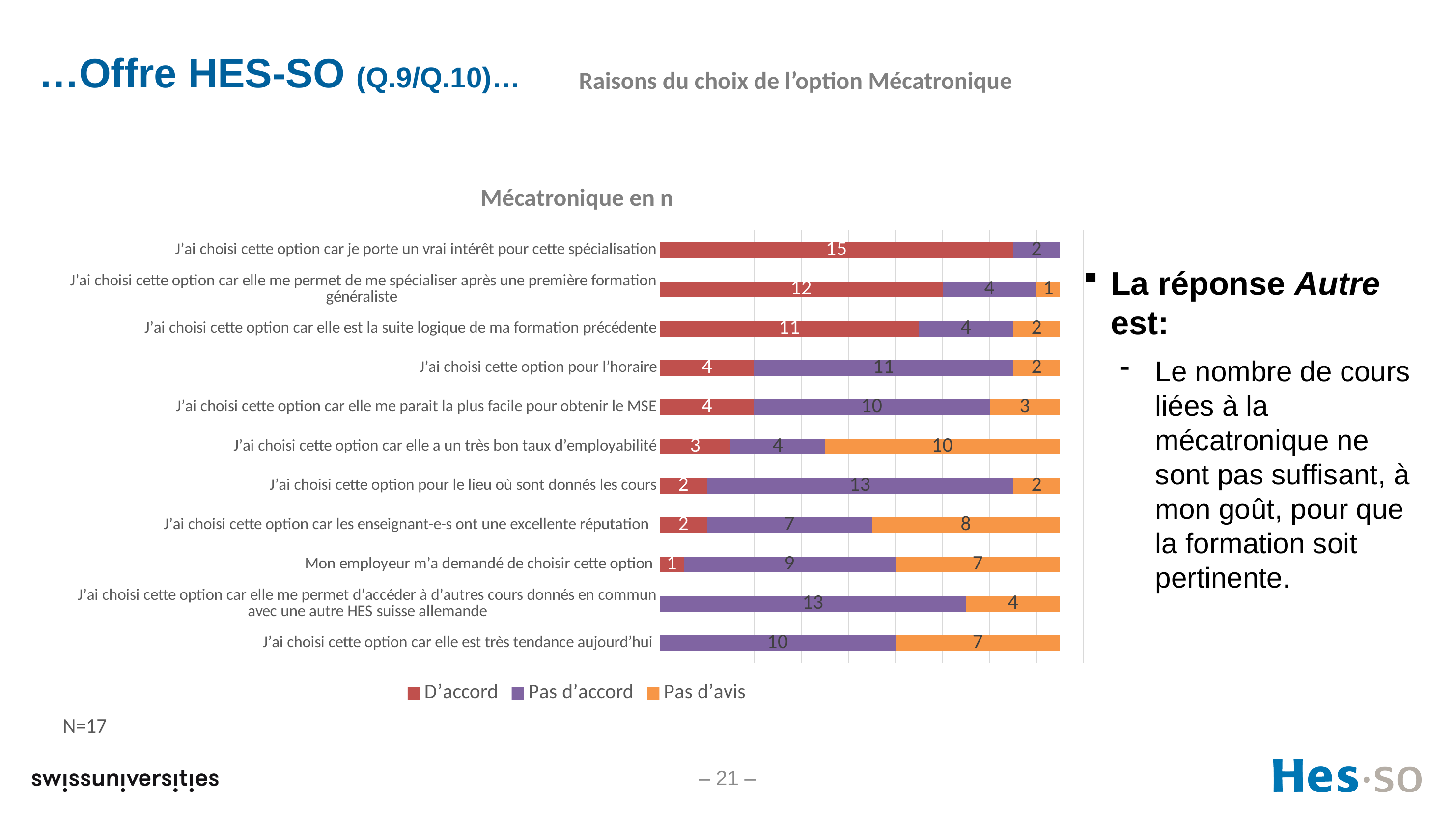

# …Offre HES-SO (Q.9/Q.10)…
Raisons du choix de l’option Mécatronique

### Chart: Mécatronique en n

| Category | D’accord | Pas d’accord | Pas d’avis |
|---|---|---|---|
| J’ai choisi cette option car elle est très tendance aujourd’hui  | None | 10.0 | 7.0 |
| J’ai choisi cette option car elle me permet d’accéder à d’autres cours donnés en commun avec une autre HES suisse allemande | None | 13.0 | 4.0 |
| Mon employeur m’a demandé de choisir cette option  | 1.0 | 9.0 | 7.0 |
| J’ai choisi cette option car les enseignant-e-s ont une excellente réputation   | 2.0 | 7.0 | 8.0 |
| J’ai choisi cette option pour le lieu où sont donnés les cours | 2.0 | 13.0 | 2.0 |
| J’ai choisi cette option car elle a un très bon taux d’employabilité | 3.0 | 4.0 | 10.0 |
| J’ai choisi cette option car elle me parait la plus facile pour obtenir le MSE | 4.0 | 10.0 | 3.0 |
| J’ai choisi cette option pour l’horaire | 4.0 | 11.0 | 2.0 |
| J’ai choisi cette option car elle est la suite logique de ma formation précédente | 11.0 | 4.0 | 2.0 |
| J’ai choisi cette option car elle me permet de me spécialiser après une première formation généraliste  | 12.0 | 4.0 | 1.0 |
| J’ai choisi cette option car je porte un vrai intérêt pour cette spécialisation | 15.0 | 2.0 | None |
La réponse Autre est:
Le nombre de cours liées à la mécatronique ne sont pas suffisant, à mon goût, pour que la formation soit pertinente.
N=17